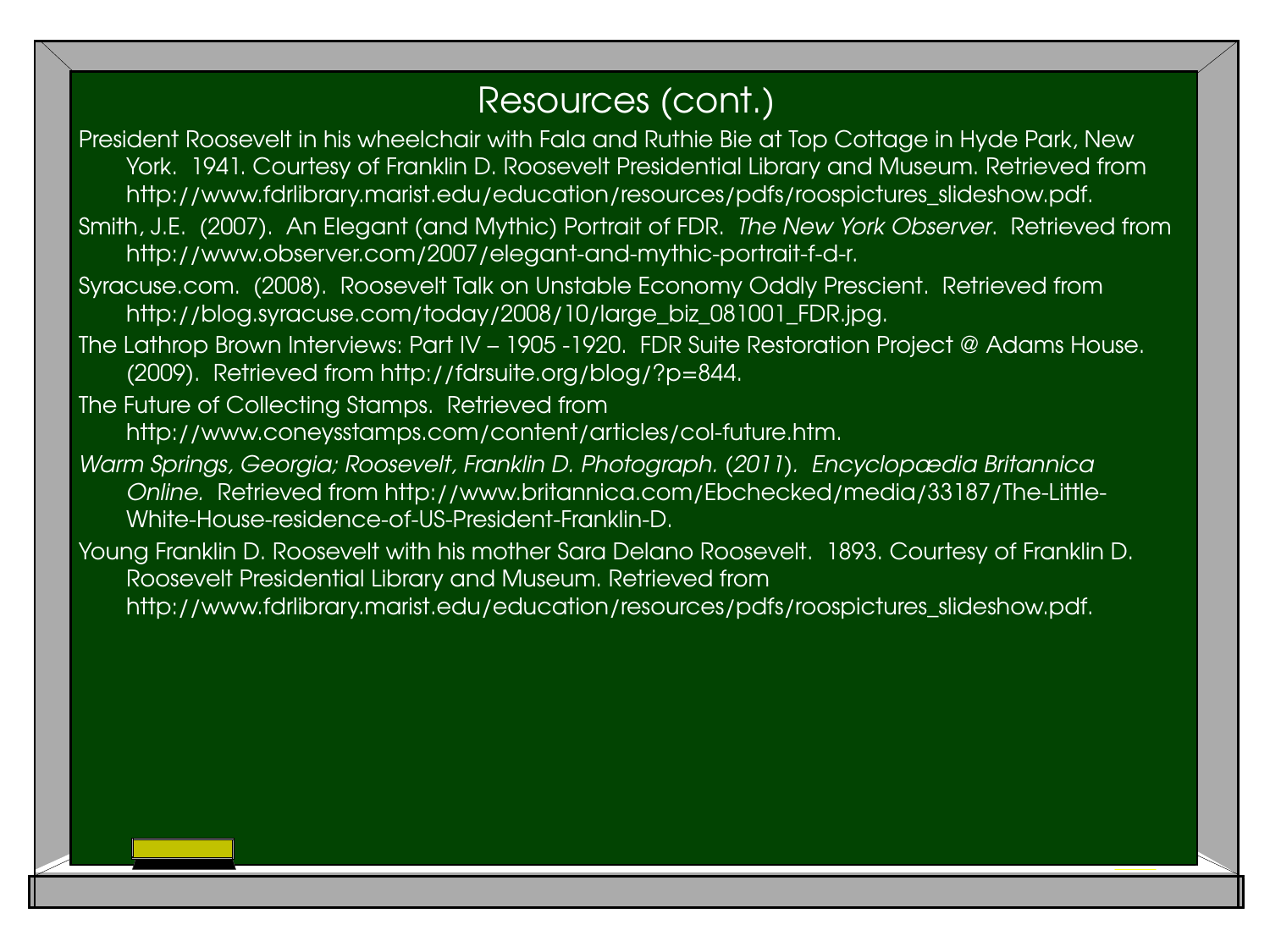

Resources (cont.)
President Roosevelt in his wheelchair with Fala and Ruthie Bie at Top Cottage in Hyde Park, New York.  1941. Courtesy of Franklin D. Roosevelt Presidential Library and Museum. Retrieved from http://www.fdrlibrary.marist.edu/education/resources/pdfs/roospictures_slideshow.pdf.
Smith, J.E.  (2007).  An Elegant (and Mythic) Portrait of FDR.  The New York Observer.  Retrieved from http://www.observer.com/2007/elegant-and-mythic-portrait-f-d-r.
Syracuse.com.  (2008).  Roosevelt Talk on Unstable Economy Oddly Prescient.  Retrieved from http://blog.syracuse.com/today/2008/10/large_biz_081001_FDR.jpg.
The Lathrop Brown Interviews: Part IV – 1905 -1920.  FDR Suite Restoration Project @ Adams House.  (2009).  Retrieved from http://fdrsuite.org/blog/?p=844.
The Future of Collecting Stamps.  Retrieved from http://www.coneysstamps.com/content/articles/col-future.htm.
Warm Springs, Georgia; Roosevelt, Franklin D. Photograph. (2011).  Encyclopædia Britannica Online.  Retrieved from http://www.britannica.com/Ebchecked/media/33187/The-Little-White-House-residence-of-US-President-Franklin-D.
Young Franklin D. Roosevelt with his mother Sara Delano Roosevelt.  1893. Courtesy of Franklin D. Roosevelt Presidential Library and Museum. Retrieved from http://www.fdrlibrary.marist.edu/education/resources/pdfs/roospictures_slideshow.pdf.